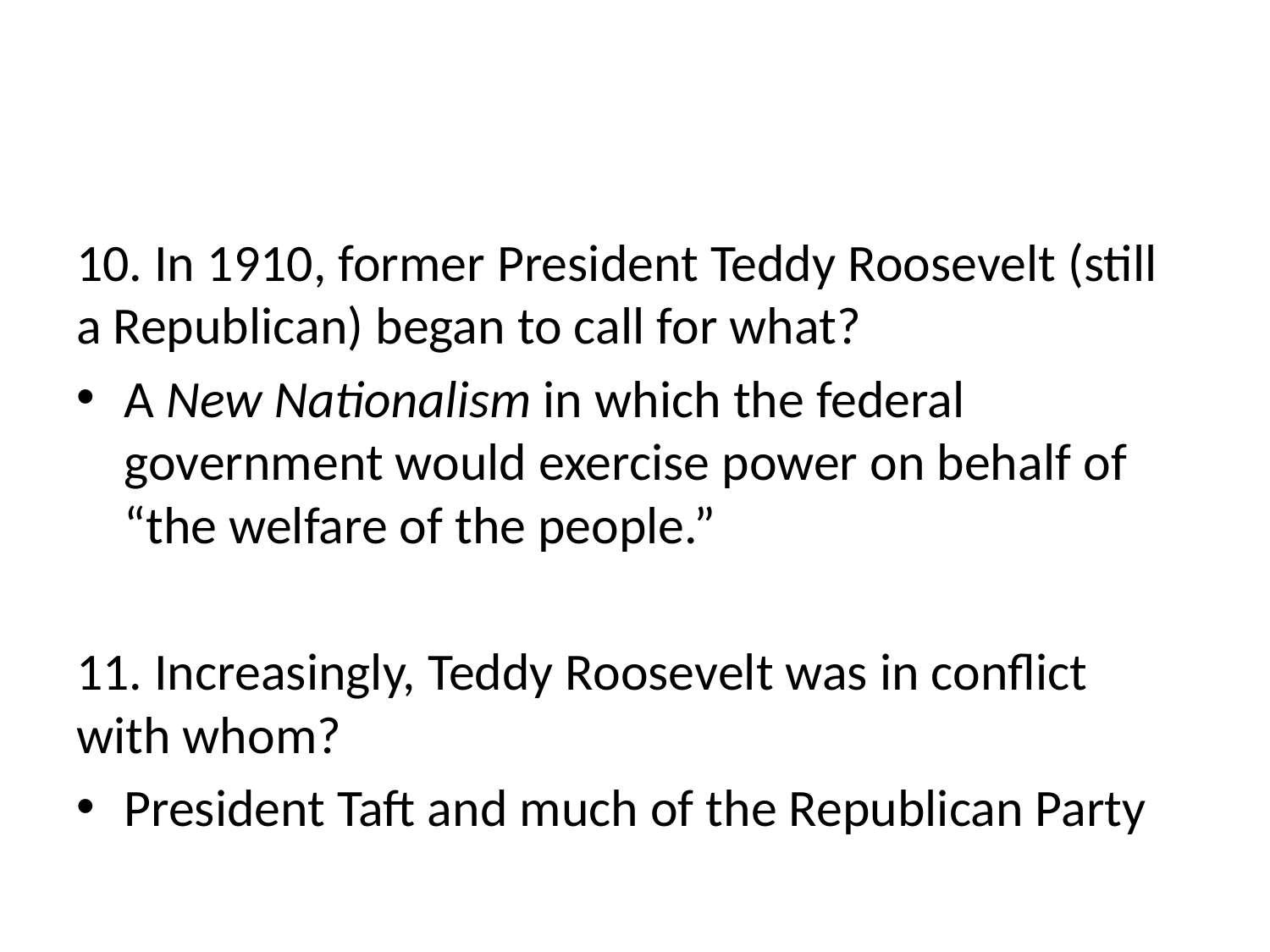

#
10. In 1910, former President Teddy Roosevelt (still a Republican) began to call for what?
A New Nationalism in which the federal government would exercise power on behalf of “the welfare of the people.”

11. Increasingly, Teddy Roosevelt was in conflict with whom?
President Taft and much of the Republican Party